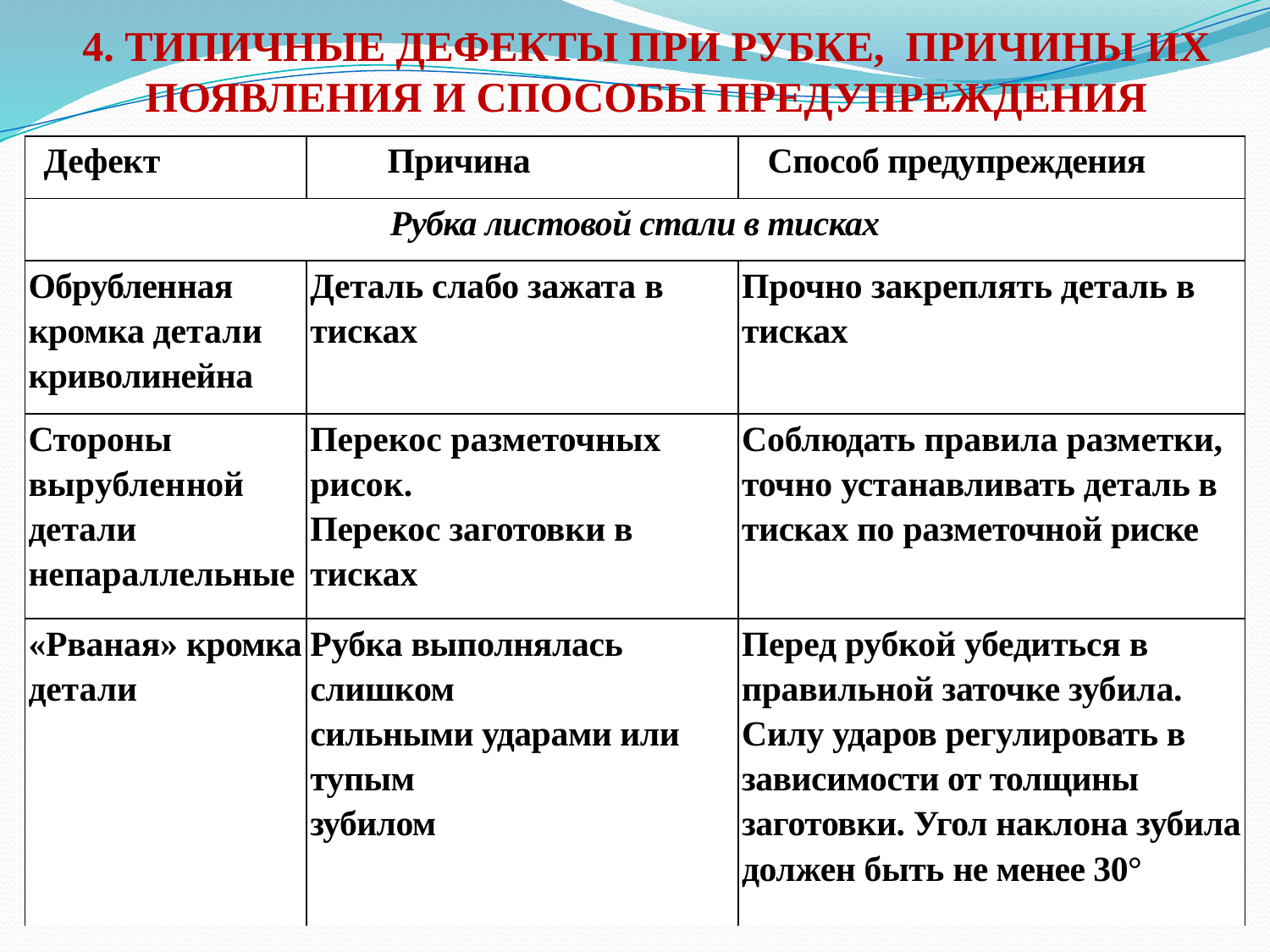

# 4. ТИПИЧНЫЕ ДЕФЕКТЫ ПРИ РУБКЕ,  ПРИЧИНЫ ИХ ПОЯВЛЕНИЯ И СПОСОБЫ ПРЕДУПРЕЖДЕНИЯ
| Дефект | Причина | Способ предупреждения |
| --- | --- | --- |
| Рубка листовой стали в тисках |  |  |
| Обрубленная кромка детали криволинейна | Деталь слабо зажата в тисках | Прочно закреплять деталь в тисках |
| Стороны вырубленной детали непараллельные | Перекос разметочных рисок. Перекос заготовки в тисках | Соблюдать правила разметки, точно устанавливать деталь в тисках по разметочной риске |
| «Рваная» кромка детали | Рубка выполнялась слишком сильными ударами или тупым зубилом | Перед рубкой убедиться в правильной заточке зубила. Силу ударов регулировать в зависимости от толщины заготовки. Угол наклона зубила должен быть не менее 30° |